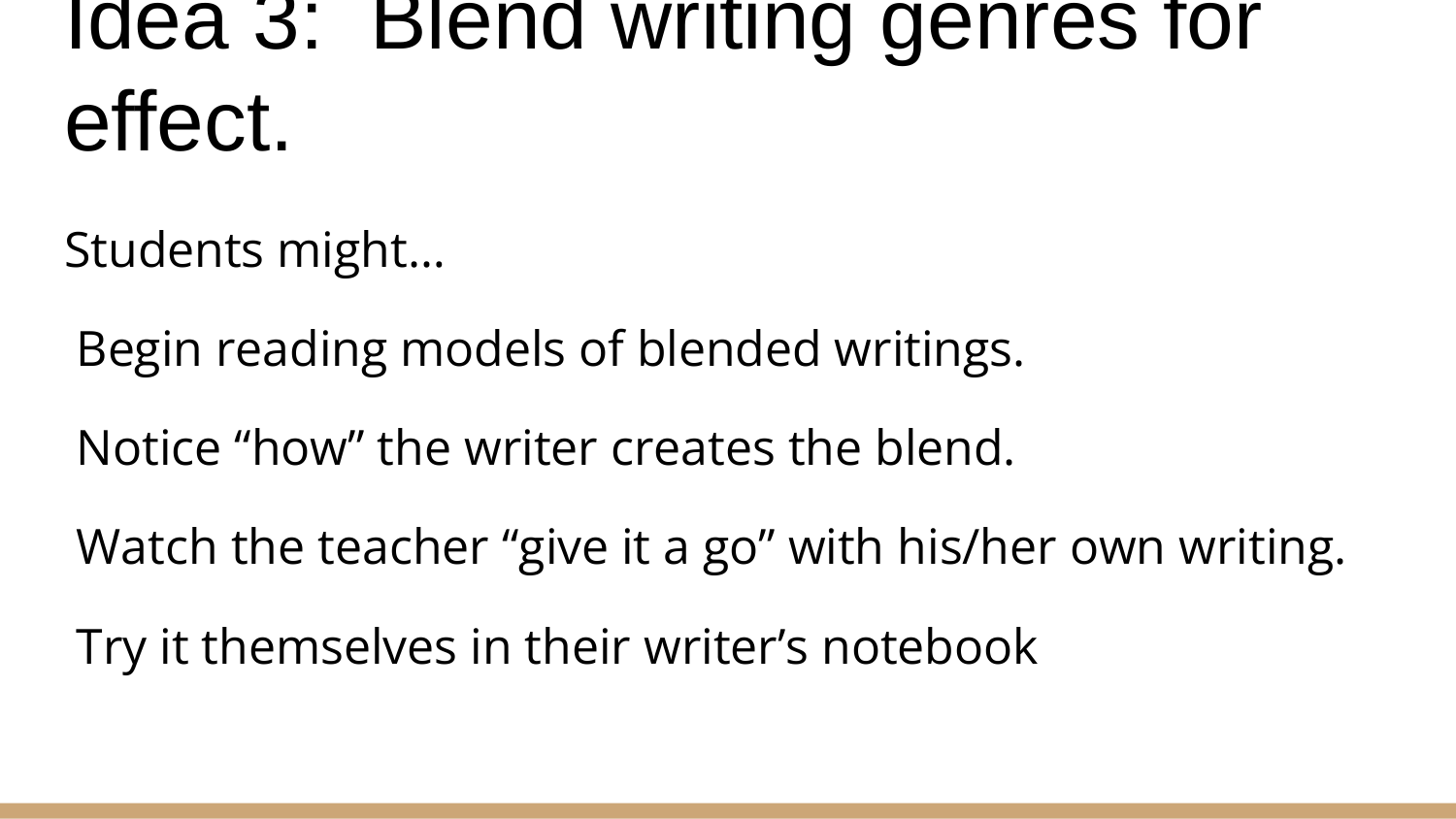

# Idea 3:  Blend writing genres for effect.
Students might…
Begin reading models of blended writings.
Notice “how” the writer creates the blend.
Watch the teacher “give it a go” with his/her own writing.
Try it themselves in their writer’s notebook